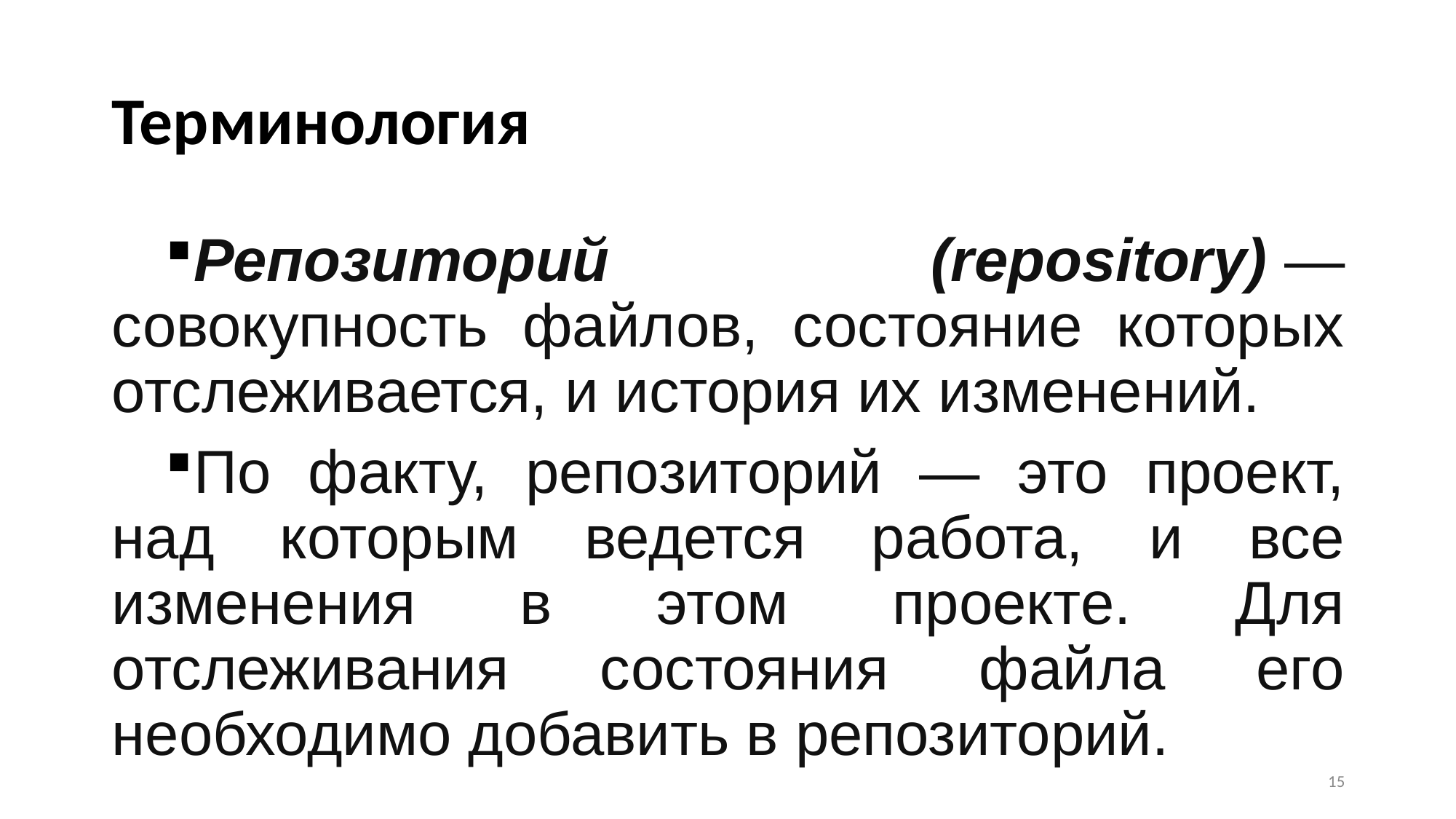

# Терминология
Репозиторий (repository) — совокупность файлов, состояние которых отслеживается, и история их изменений.
По факту, репозиторий — это проект, над которым ведется работа, и все изменения в этом проекте. Для отслеживания состояния файла его необходимо добавить в репозиторий.

15